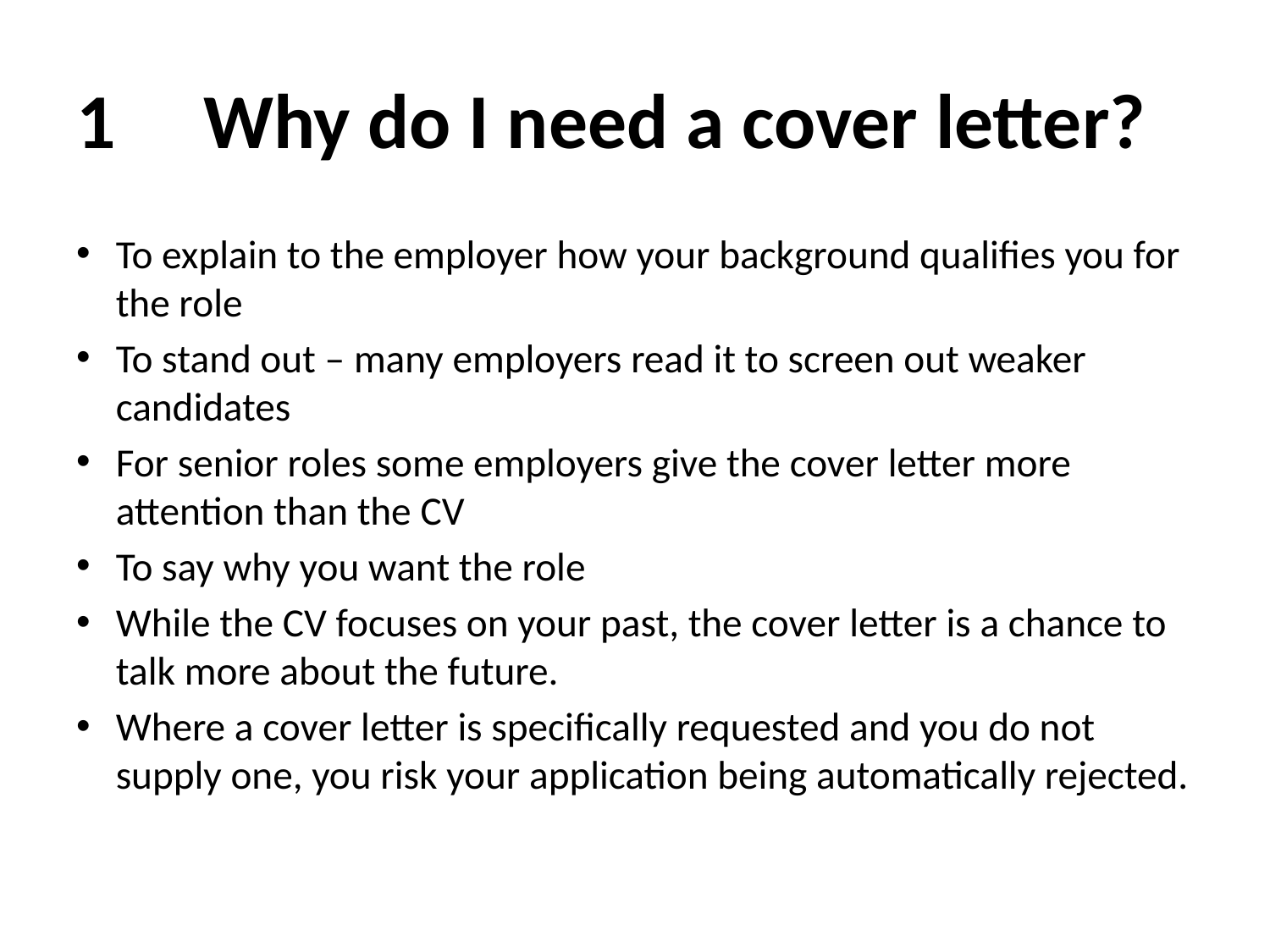

# 1	Why do I need a cover letter?
To explain to the employer how your background qualifies you for the role
To stand out – many employers read it to screen out weaker candidates
For senior roles some employers give the cover letter more attention than the CV
To say why you want the role
While the CV focuses on your past, the cover letter is a chance to talk more about the future.
Where a cover letter is specifically requested and you do not supply one, you risk your application being automatically rejected.